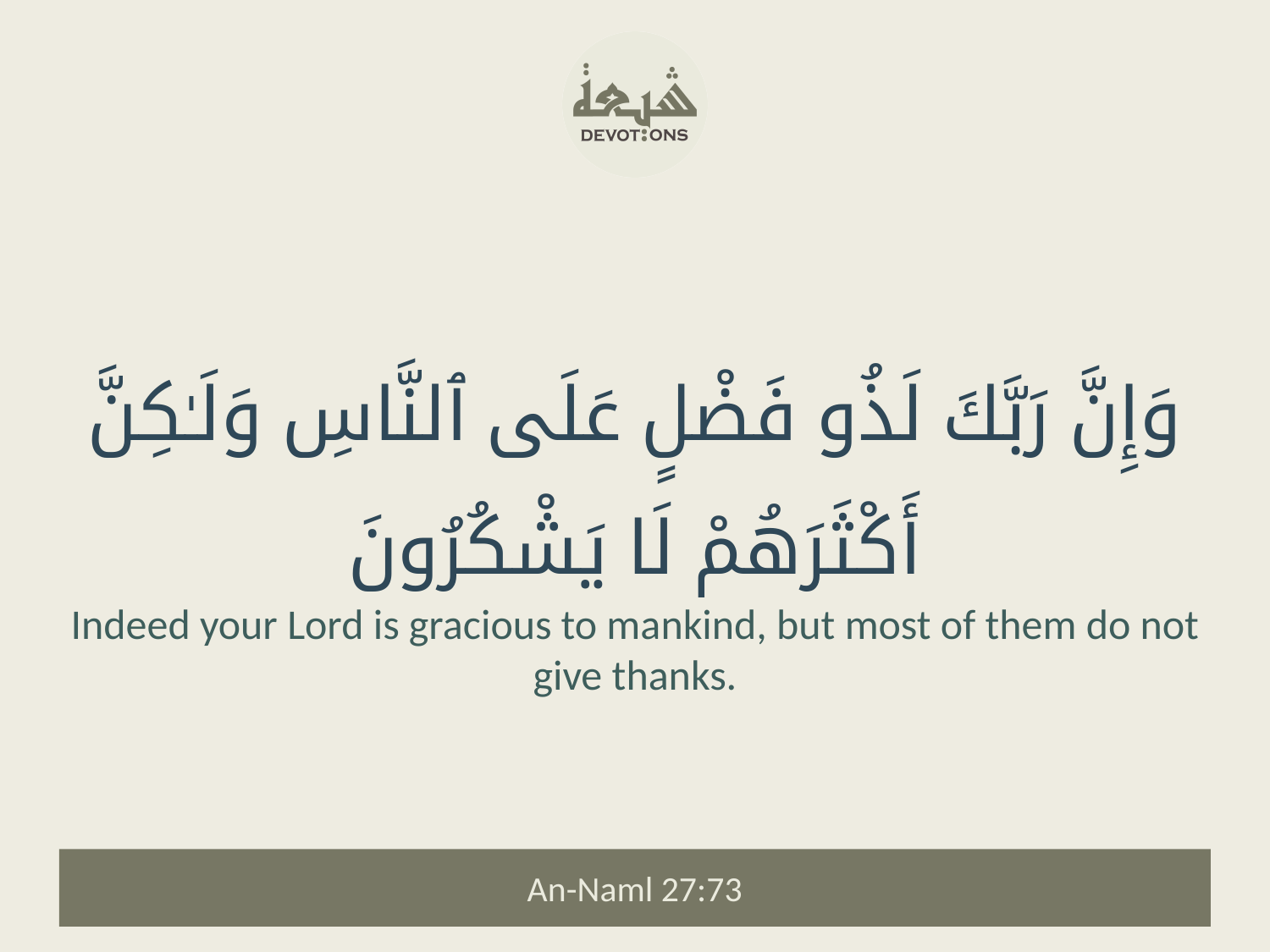

وَإِنَّ رَبَّكَ لَذُو فَضْلٍ عَلَى ٱلنَّاسِ وَلَـٰكِنَّ أَكْثَرَهُمْ لَا يَشْكُرُونَ
Indeed your Lord is gracious to mankind, but most of them do not give thanks.
An-Naml 27:73